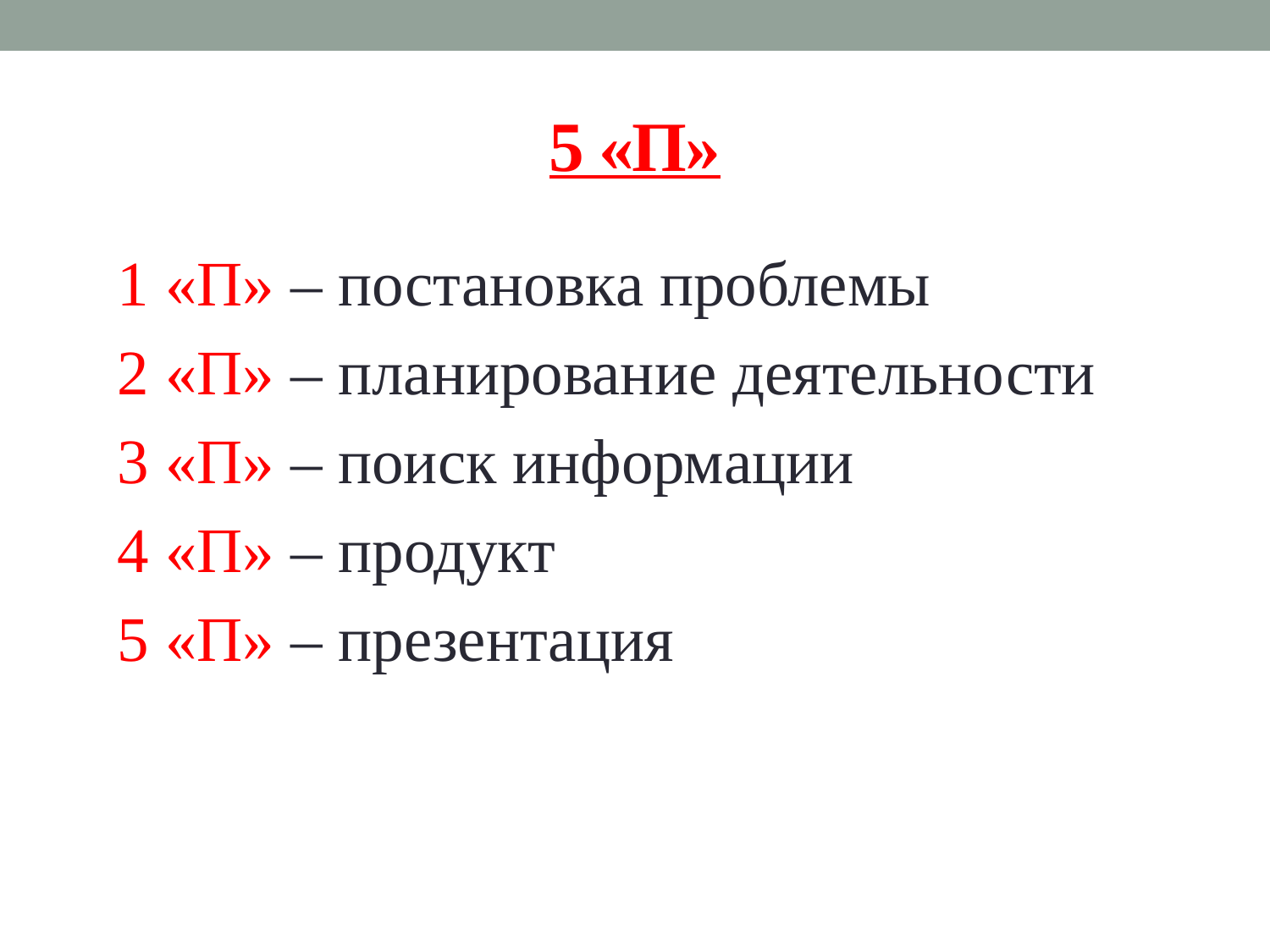

# 5 «П»
1 «П» – постановка проблемы
2 «П» – планирование деятельности
3 «П» – поиск информации
4 «П» – продукт
5 «П» – презентация